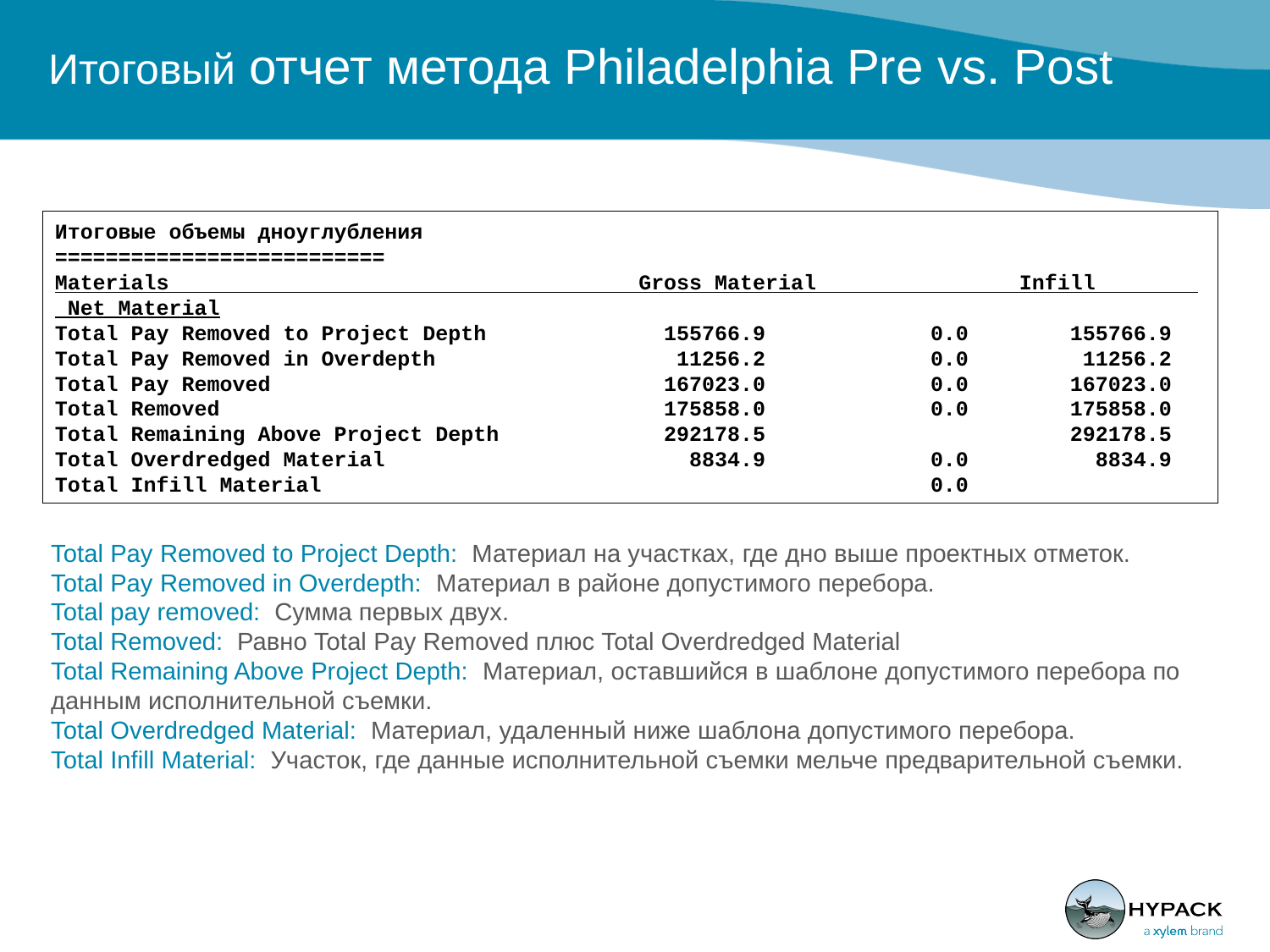

# Итоговый отчет метода Philadelphia Pre vs. Post
Итоговые объемы дноуглубления
==========================
Materials                                     Gross Material                Infill          Net Material
Total Pay Removed to Project Depth              155766.9             0.0        155766.9
Total Pay Removed in Overdepth                   11256.2             0.0         11256.2
Total Pay Removed                               167023.0             0.0        167023.0
Total Removed                                   175858.0             0.0        175858.0
Total Remaining Above Project Depth             292178.5                        292178.5
Total Overdredged Material                        8834.9             0.0          8834.9
Total Infill Material                                                0.0
Total Pay Removed to Project Depth:  Материал на участках, где дно выше проектных отметок.
Total Pay Removed in Overdepth:  Материал в районе допустимого перебора.
Total pay removed:  Сумма первых двух.
Total Removed:  Равно Total Pay Removed плюс Total Overdredged Material
Total Remaining Above Project Depth:  Материал, оставшийся в шаблоне допустимого перебора по данным исполнительной съемки.
Total Overdredged Material:  Материал, удаленный ниже шаблона допустимого перебора.
Total Infill Material:  Участок, где данные исполнительной съемки мельче предварительной съемки.